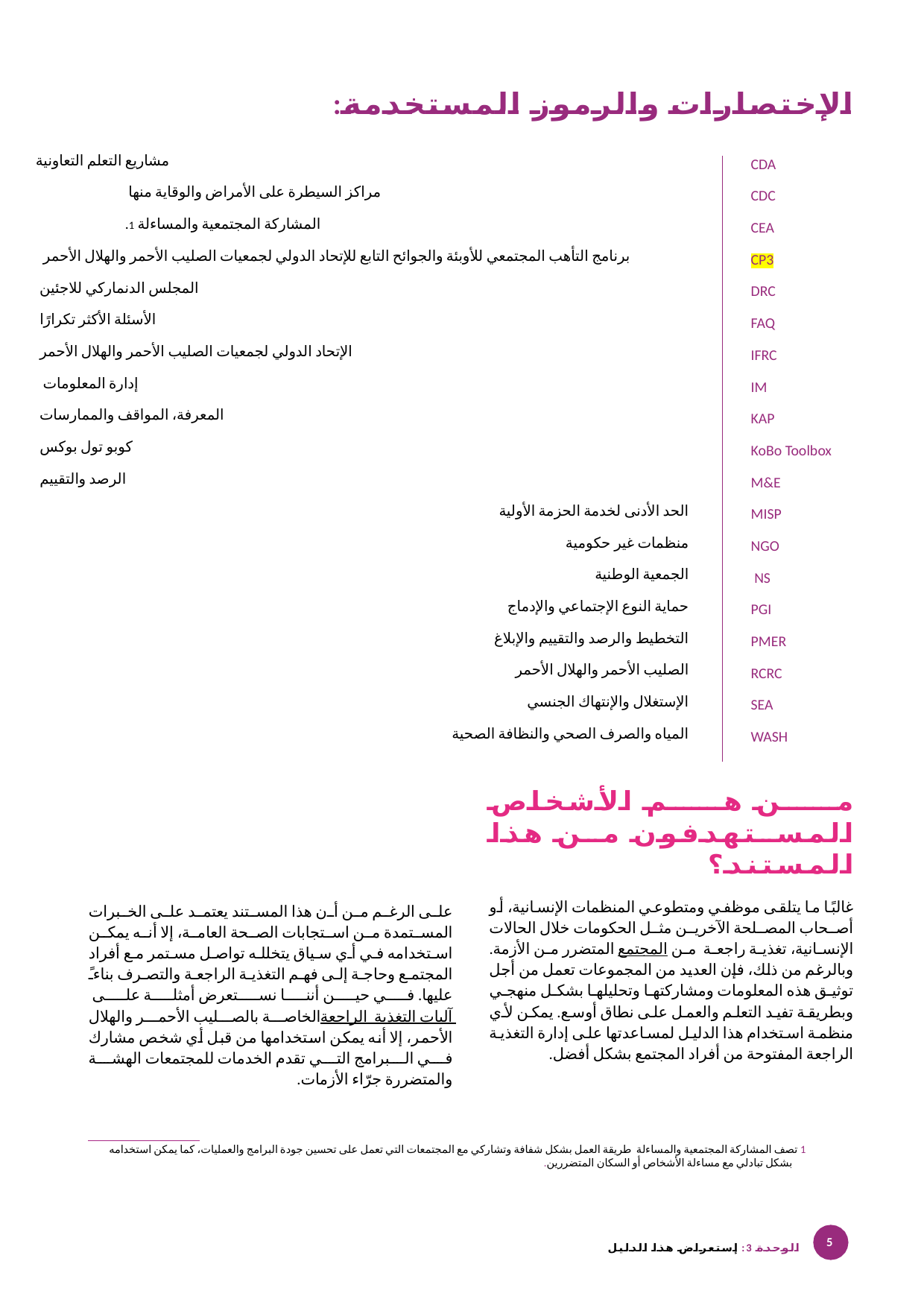

الإختصارات والرموز المستخدمة:
مشاريع التعلم التعاونية
مراكز السيطرة على الأمراض والوقاية منها
المشاركة المجتمعية والمساءلة 1.
برنامج التأهب المجتمعي للأوبئة والجوائح التابع للإتحاد الدولي لجمعيات الصليب الأحمر والهلال الأحمر
المجلس الدنماركي للاجئين
الأسئلة الأكثر تكرارًا
الإتحاد الدولي لجمعيات الصليب الأحمر والهلال الأحمر
إدارة المعلومات
المعرفة، المواقف والممارسات
كوبو تول بوكس
الرصد والتقييم
الحد الأدنى لخدمة الحزمة الأولية
منظمات غير حكومية
الجمعية الوطنية
حماية النوع الإجتماعي والإدماج
التخطيط والرصد والتقييم والإبلاغ
الصليب الأحمر والهلال الأحمر
الإستغلال والإنتهاك الجنسي
المياه والصرف الصحي والنظافة الصحية
CDA
CDC CEA CP3 DRC FAQ IFRC IM KAP
KoBo Toolbox M&E
MISP NGO
 NS
PGI PMER RCRC SEA WASH

من هم الأشخاص المستهدفون من هذا المستند؟
غالبًا ما يتلقى موظفي ومتطوعي المنظمات الإنسانية، أو أصحاب المصلحة الآخرين مثل الحكومات خلال الحالات الإنسانية، تغذية راجعة  من المجتمع المتضرر من الأزمة. وبالرغم من ذلك، فإن العديد من المجموعات تعمل من أجل توثيق هذه المعلومات ومشاركتها وتحليلها بشكل منهجي وبطريقة تفيد التعلم والعمل على نطاق أوسع. يمكن لأي منظمة استخدام هذا الدليل لمساعدتها على إدارة التغذية الراجعة المفتوحة من أفراد المجتمع بشكل أفضل.
على الرغم من أن هذا المستند يعتمد على الخبرات المستمدة من استجابات الصحة العامة، إلا أنه يمكن استخدامه في أي سياق يتخلله تواصل مستمر مع أفراد المجتمع وحاجة إلى فهم التغذية الراجعة والتصرف بناءً عليها. في حين أننا نستعرض أمثلة على آليات التغذية الراجعة الخاصة بالصليب الأحمر والهلال الأحمر، إلا أنه يمكن استخدامها من قبل أي شخص مشارك في البرامج التي تقدم الخدمات للمجتمعات الهشة والمتضررة جرّاء الأزمات.

1 تصف المشاركة المجتمعية والمساءلة  طريقة العمل بشكل شفافة وتشاركي مع المجتمعات التي تعمل على تحسين جودة البرامج والعمليات، كما يمكن استخدامه بشكل تبادلي مع مساءلة الأشخاص أو السكان المتضررين.

5
الوحدة 3: إستعراض هذا الدليل